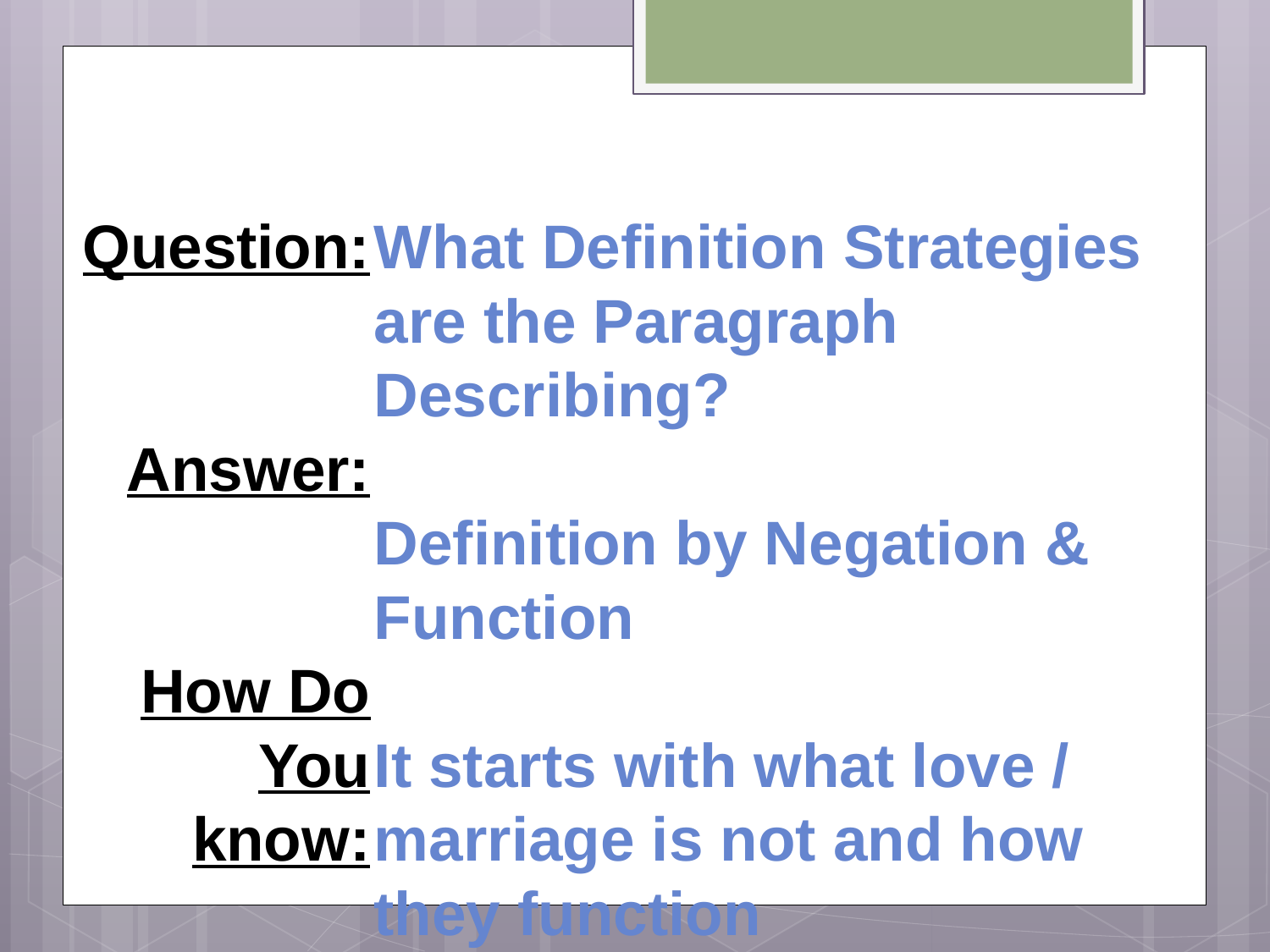

Question:

Answer:
How Do You know:
What Definition Strategies are the Paragraph Describing?
Definition by Negation & Function

It starts with what love / marriage is not and how they function